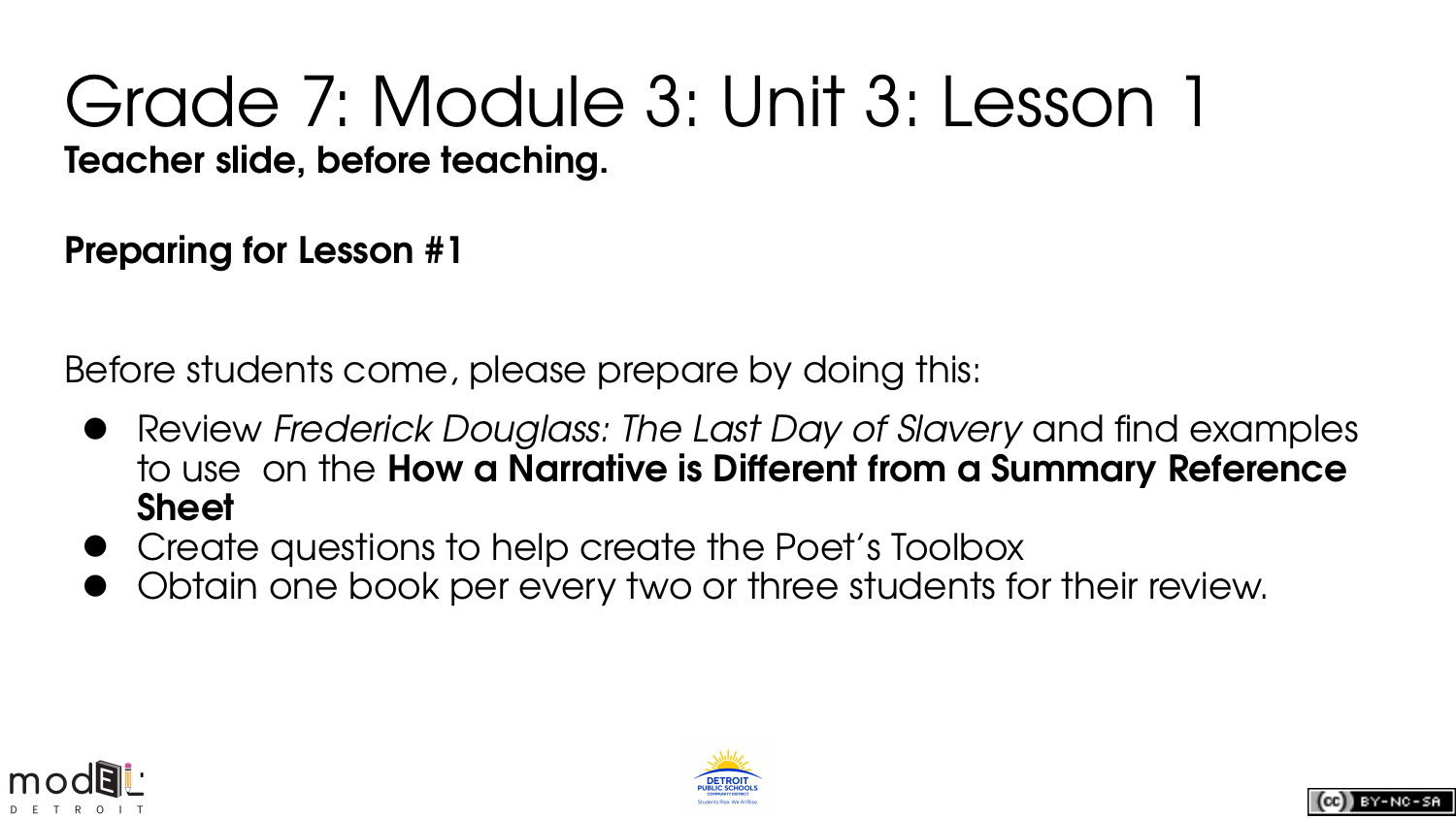

Grade 7: Module 3: Unit 3: Lesson 1
Teacher slide, before teaching.

Preparing for Lesson #1

Before students come, please prepare by doing this:
Review Frederick Douglass: The Last Day of Slavery and find examples to use  on the How a Narrative is Different from a Summary Reference Sheet
Create questions to help create the Poet’s Toolbox
Obtain one book per every two or three students for their review.

.